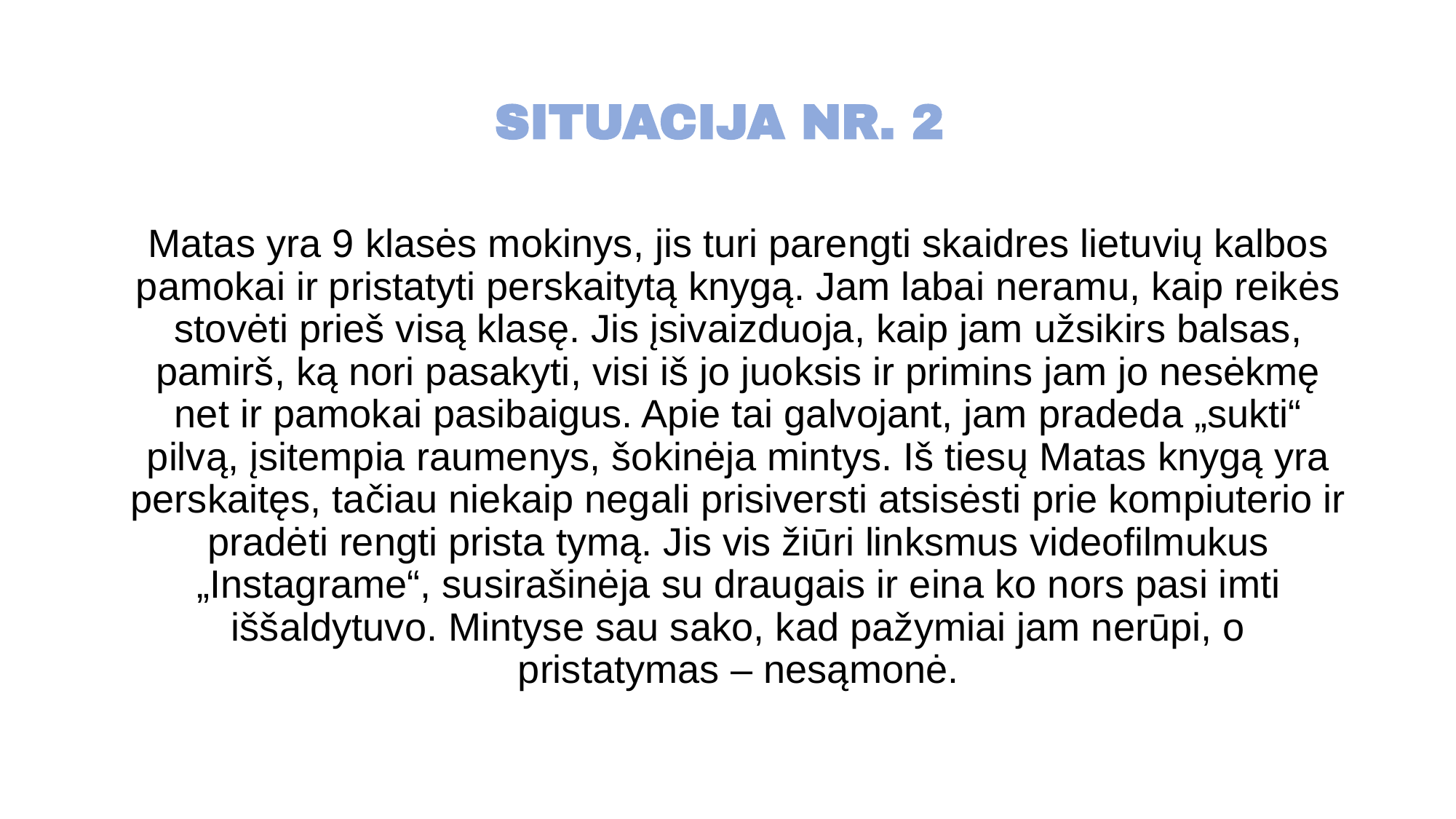

# SITUACIJA NR. 2
Matas yra 9 klasės mokinys, jis turi parengti skaidres lietuvių kalbos pamokai ir pristatyti perskaitytą knygą. Jam labai neramu, kaip reikės stovėti prieš visą klasę. Jis įsivaizduoja, kaip jam užsikirs balsas, pamirš, ką nori pasakyti, visi iš jo juoksis ir primins jam jo nesėkmę net ir pamokai pasibaigus. Apie tai galvojant, jam pradeda „sukti“ pilvą, įsitempia raumenys, šokinėja mintys. Iš tiesų Matas knygą yra perskaitęs, tačiau niekaip negali prisiversti atsisėsti prie kompiuterio ir pradėti rengti prista tymą. Jis vis žiūri linksmus videofilmukus „Instagrame“, susirašinėja su draugais ir eina ko nors pasi imti iššaldytuvo. Mintyse sau sako, kad pažymiai jam nerūpi, o pristatymas – nesąmonė.